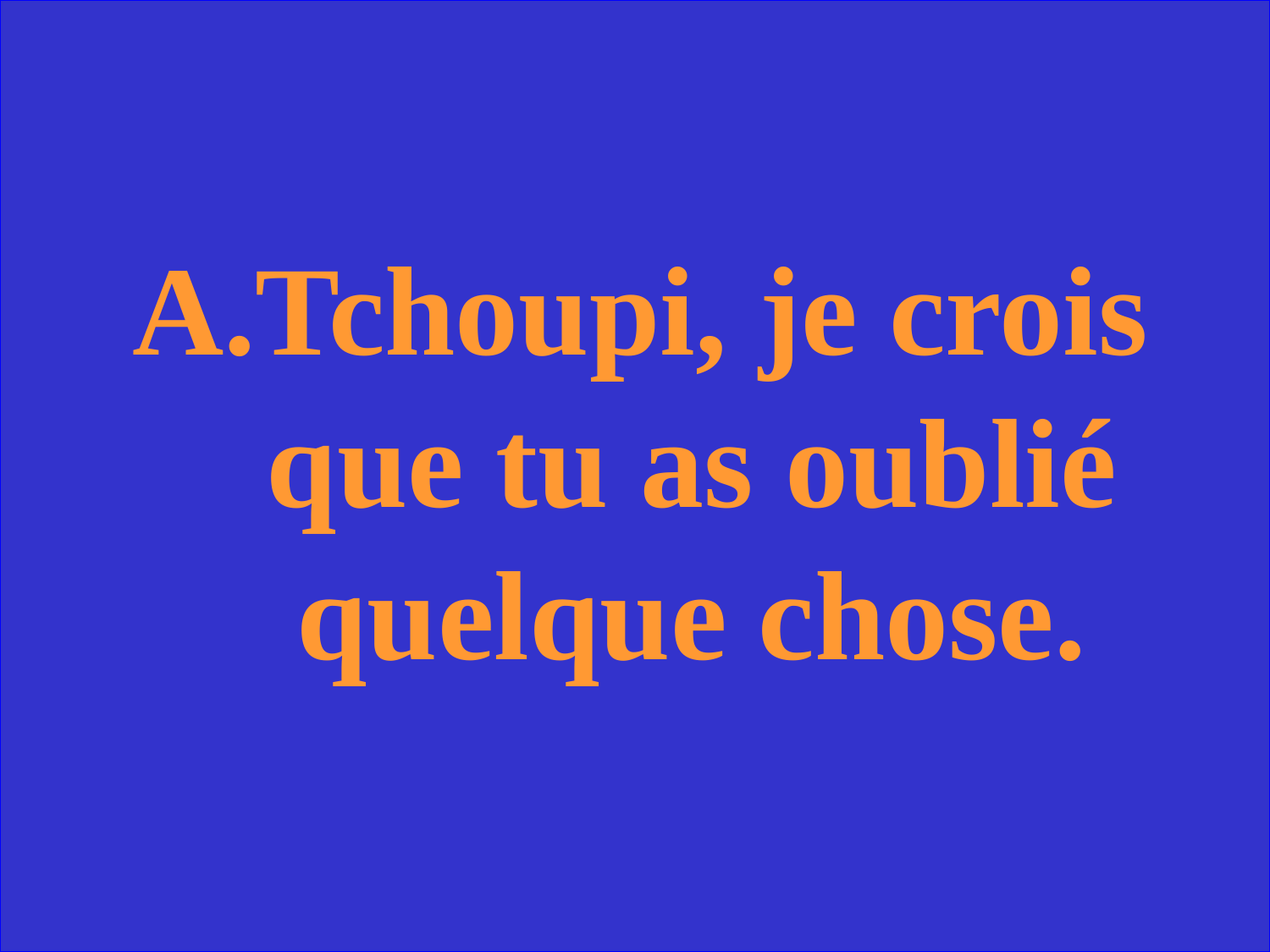

Tchoupi, je crois que tu as oublié quelque chose.